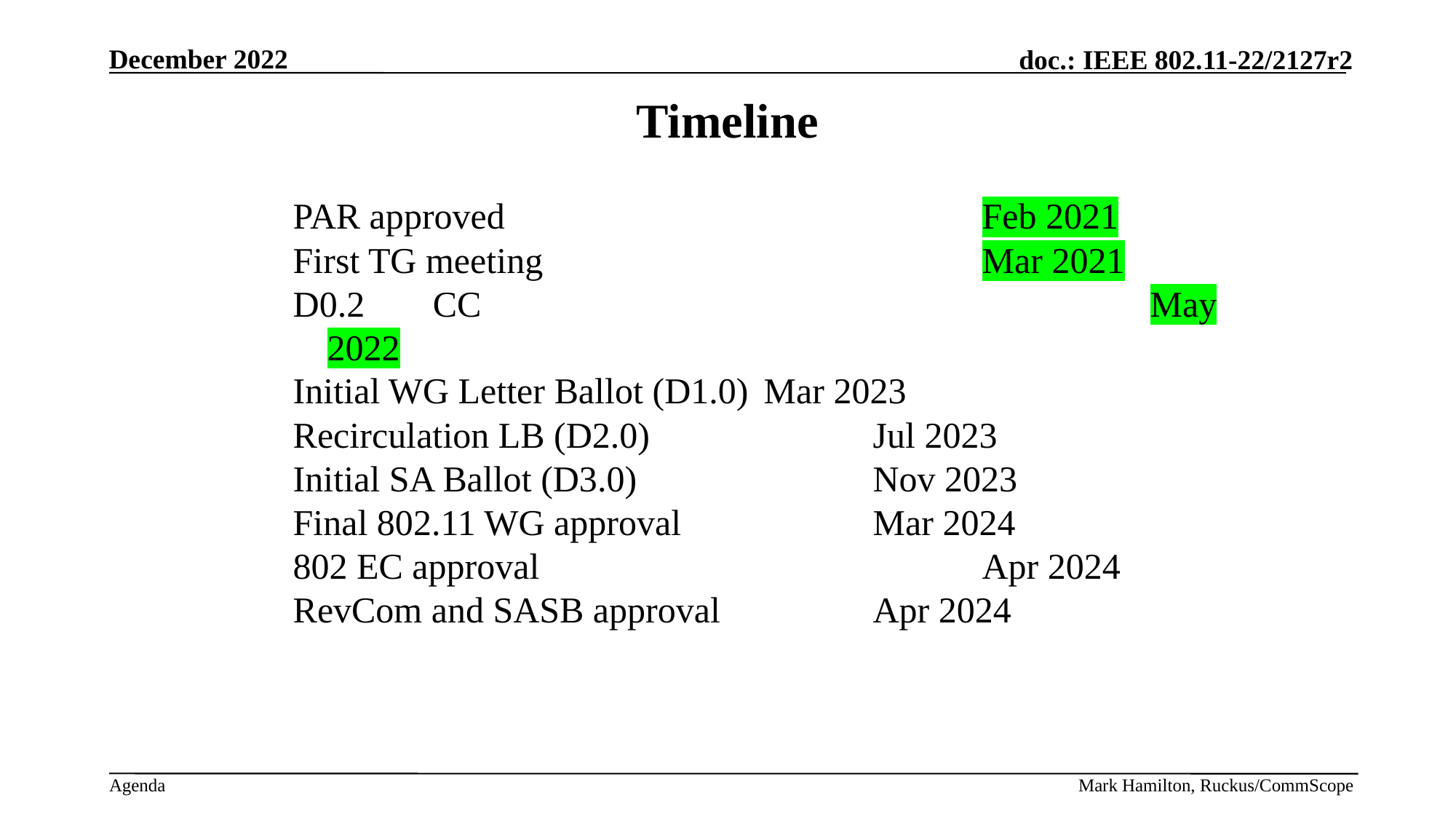

# Timeline

PAR approved					Feb 2021
First TG meeting					Mar 2021
D0.2 CC							May 2022
Initial WG Letter Ballot (D1.0)	Mar 2023
Recirculation LB (D2.0)			Jul 2023
Initial SA Ballot (D3.0)			Nov 2023
Final 802.11 WG approval		Mar 2024
802 EC approval					Apr 2024
RevCom and SASB approval		Apr 2024